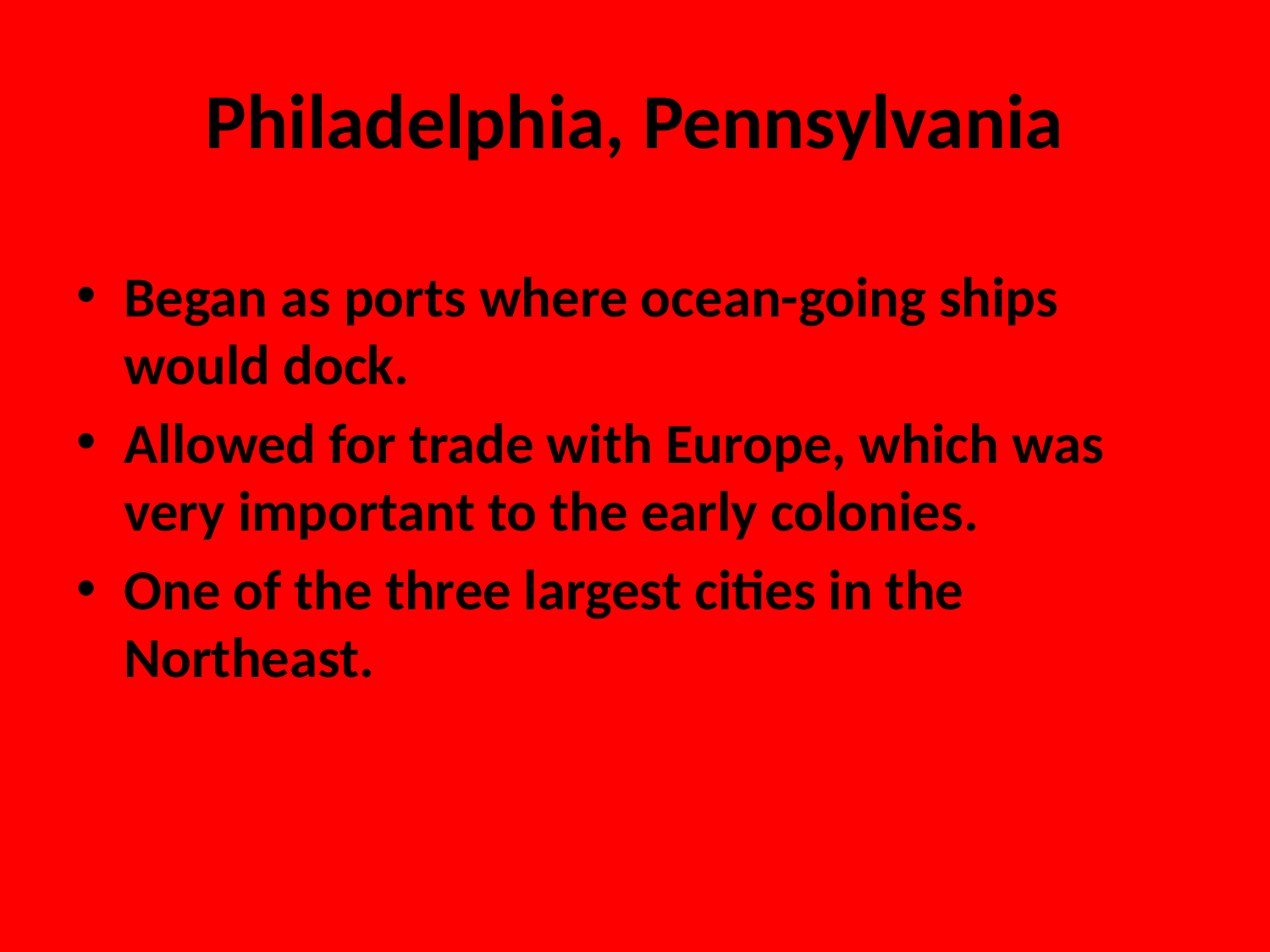

# Philadelphia, Pennsylvania
Began as ports where ocean-going ships would dock.
Allowed for trade with Europe, which was very important to the early colonies.
One of the three largest cities in the Northeast.